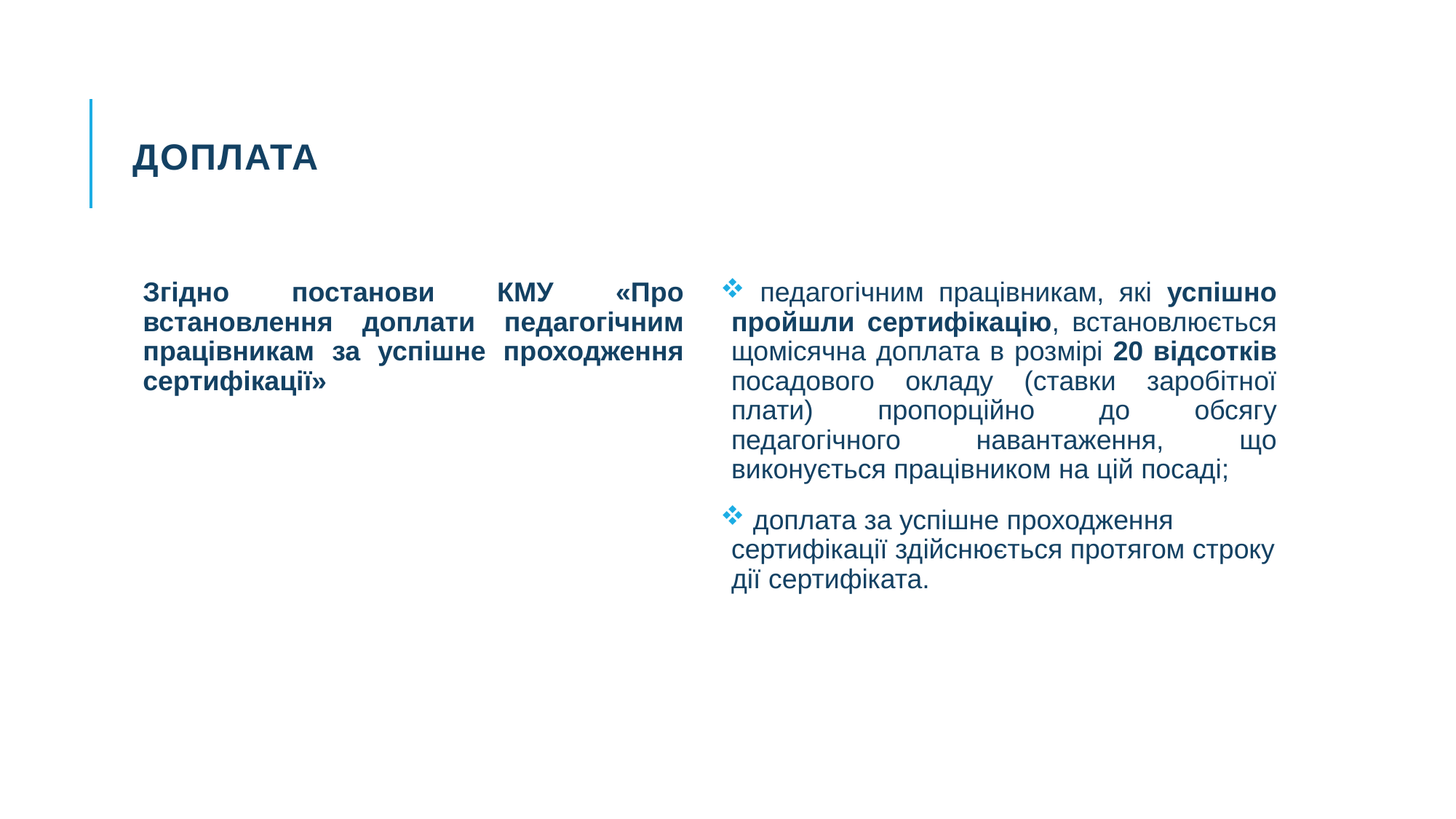

# доплата
Згідно постанови КМУ «Про встановлення доплати педагогічним працівникам за успішне проходження сертифікації»
 педагогічним працівникам, які успішно пройшли сертифікацію, встановлюється щомісячна доплата в розмірі 20 відсотків посадового окладу (ставки заробітної плати) пропорційно до обсягу педагогічного навантаження, що виконується працівником на цій посаді;
 доплата за успішне проходження сертифікації здійснюється протягом строку дії сертифіката.